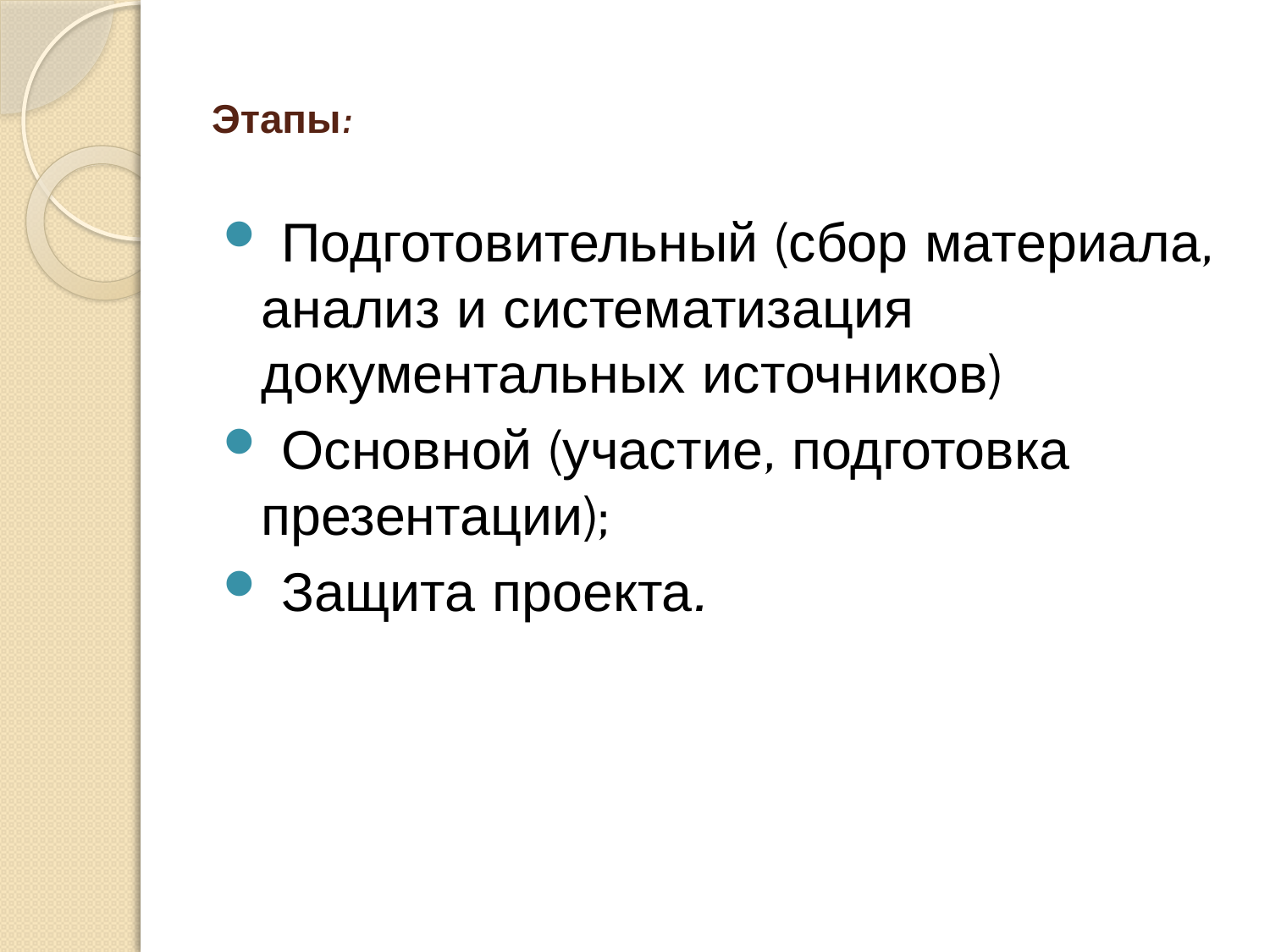

# Этапы:
 Подготовительный (сбор материала, анализ и систематизация документальных источников)
 Основной (участие, подготовка  презентации);
 Защита проекта.